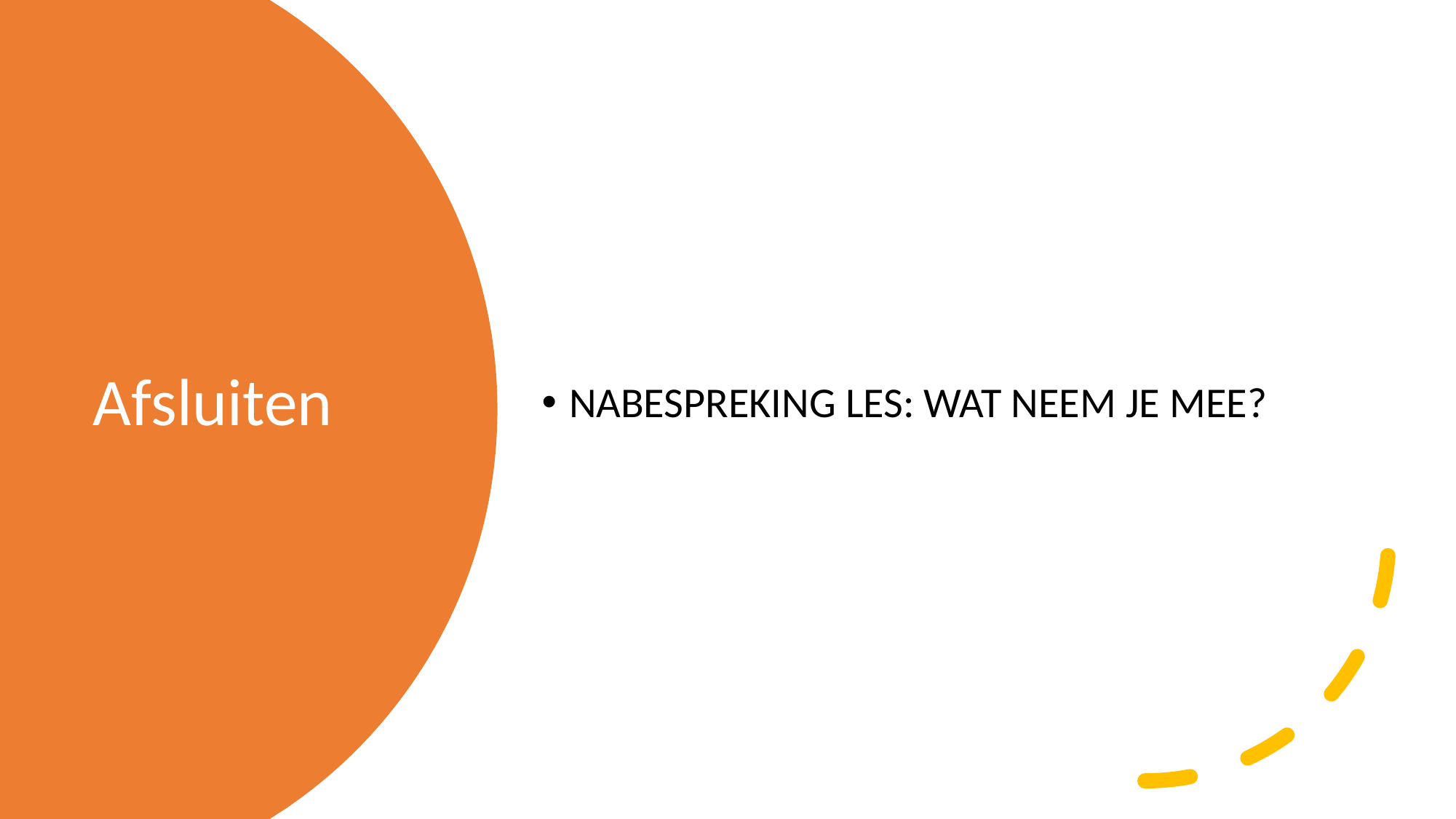

NABESPREKING LES: WAT NEEM JE MEE?
# Afsluiten